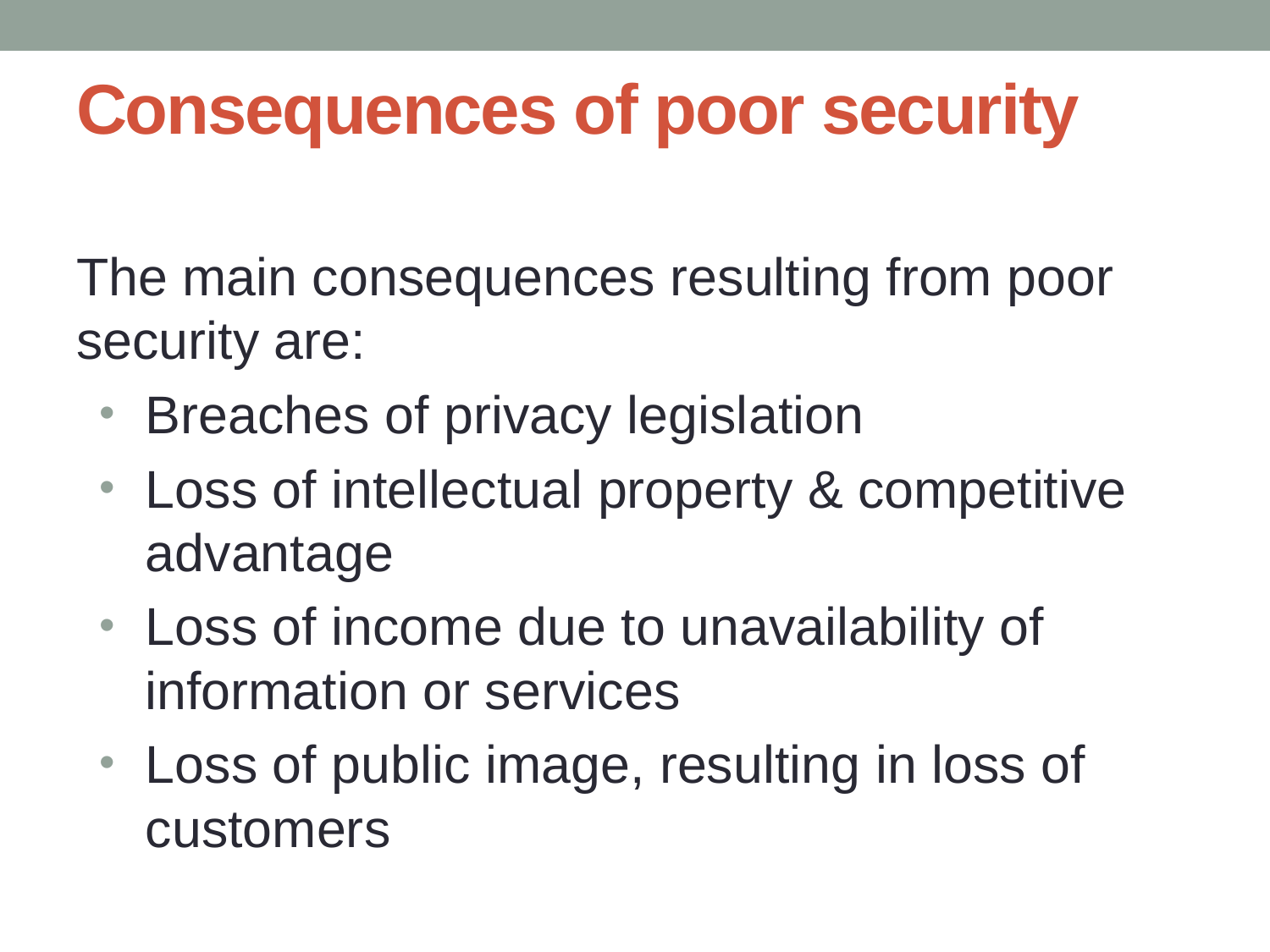

# Consequences of poor security
The main consequences resulting from poor security are:
Breaches of privacy legislation
Loss of intellectual property & competitive advantage
Loss of income due to unavailability of information or services
Loss of public image, resulting in loss of customers